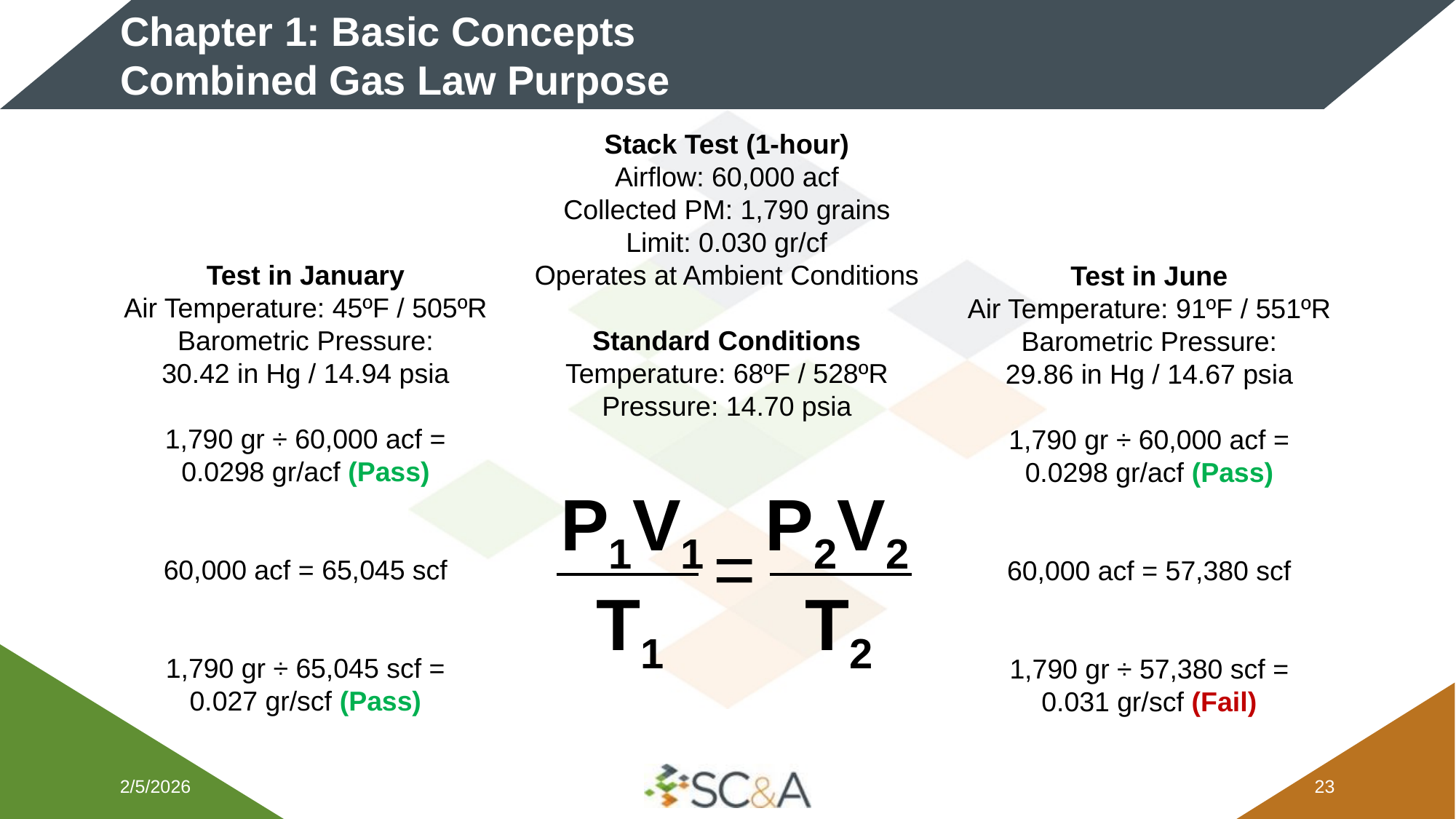

# Chapter 1: Basic Concepts Combined Gas Law Purpose

Test in January
Air Temperature: 45ºF / 505ºR
Barometric Pressure:
30.42 in Hg / 14.94 psia

1,790 gr ÷ 60,000 acf = 0.0298 gr/acf (Pass)

60,000 acf = 65,045 scf

1,790 gr ÷ 65,045 scf =
0.027 gr/scf (Pass)
Stack Test (1-hour)
Airflow: 60,000 acf
Collected PM: 1,790 grains
Limit: 0.030 gr/cf
Operates at Ambient Conditions

Standard Conditions
Temperature: 68ºF / 528ºR
Pressure: 14.70 psia

Test in June
Air Temperature: 91ºF / 551ºR
Barometric Pressure:
29.86 in Hg / 14.67 psia

1,790 gr ÷ 60,000 acf = 0.0298 gr/acf (Pass)

60,000 acf = 57,380 scf

1,790 gr ÷ 57,380 scf =
0.031 gr/scf (Fail)
P1V1   P2V2
T1       T2
=
2/5/2026
23